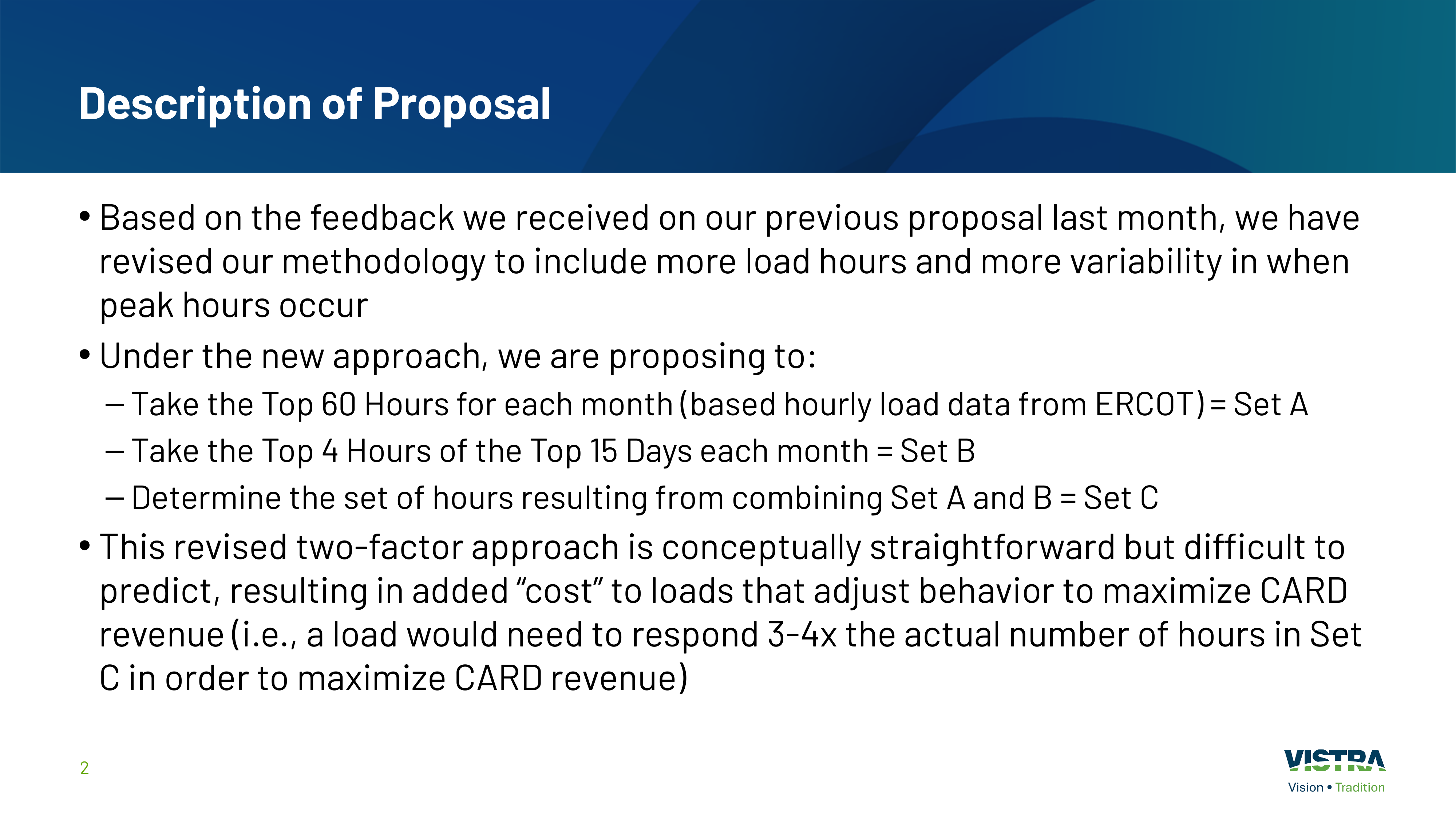

# Description of Proposal
Based on the feedback we received on our previous proposal last month, we have revised our methodology to include more load hours and more variability in when peak hours occur
Under the new approach, we are proposing to:
 Take the Top 60 Hours for each month (based hourly load data from ERCOT) = Set A
 Take the Top 4 Hours of the Top 15 Days each month = Set B
 Determine the set of hours resulting from combining Set A and B = Set C
This revised two-factor approach is conceptually straightforward but difficult to predict, resulting in added “cost” to loads that adjust behavior to maximize CARD revenue (i.e., a load would need to respond 3-4x the actual number of hours in Set C in order to maximize CARD revenue)